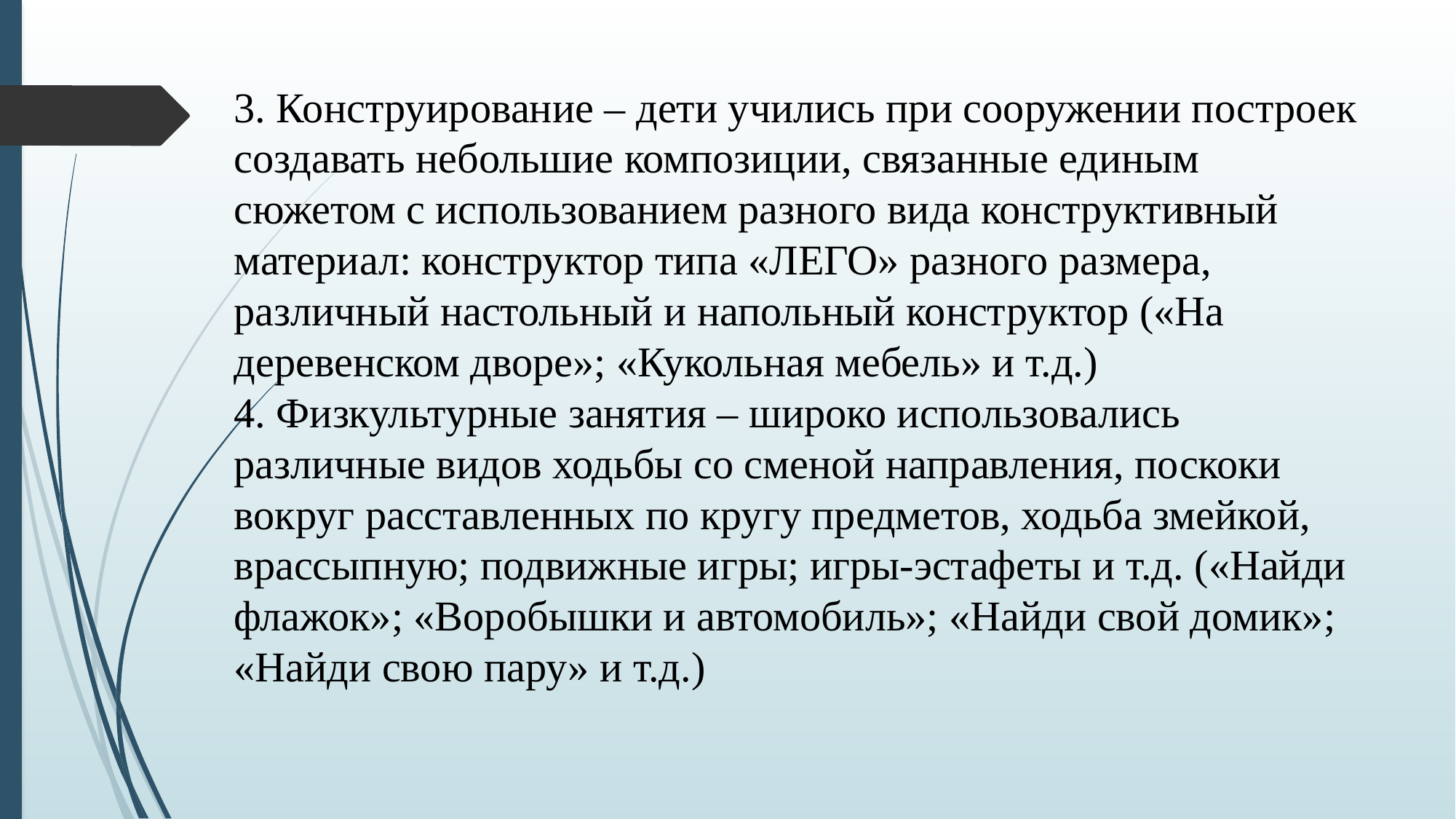

# 3. Конструирование – дети учились при сооружении построек создавать небольшие композиции, связанные единым сюжетом с использованием разного вида конструктивный материал: конструктор типа «ЛЕГО» разного размера, различный настольный и напольный конструктор («На деревенском дворе»; «Кукольная мебель» и т.д.) 4. Физкультурные занятия – широко использовались различные видов ходьбы со сменой направления, поскоки вокруг расставленных по кругу предметов, ходьба змейкой, врассыпную; подвижные игры; игры-эстафеты и т.д. («Найди флажок»; «Воробышки и автомобиль»; «Найди свой домик»; «Найди свою пару» и т.д.)